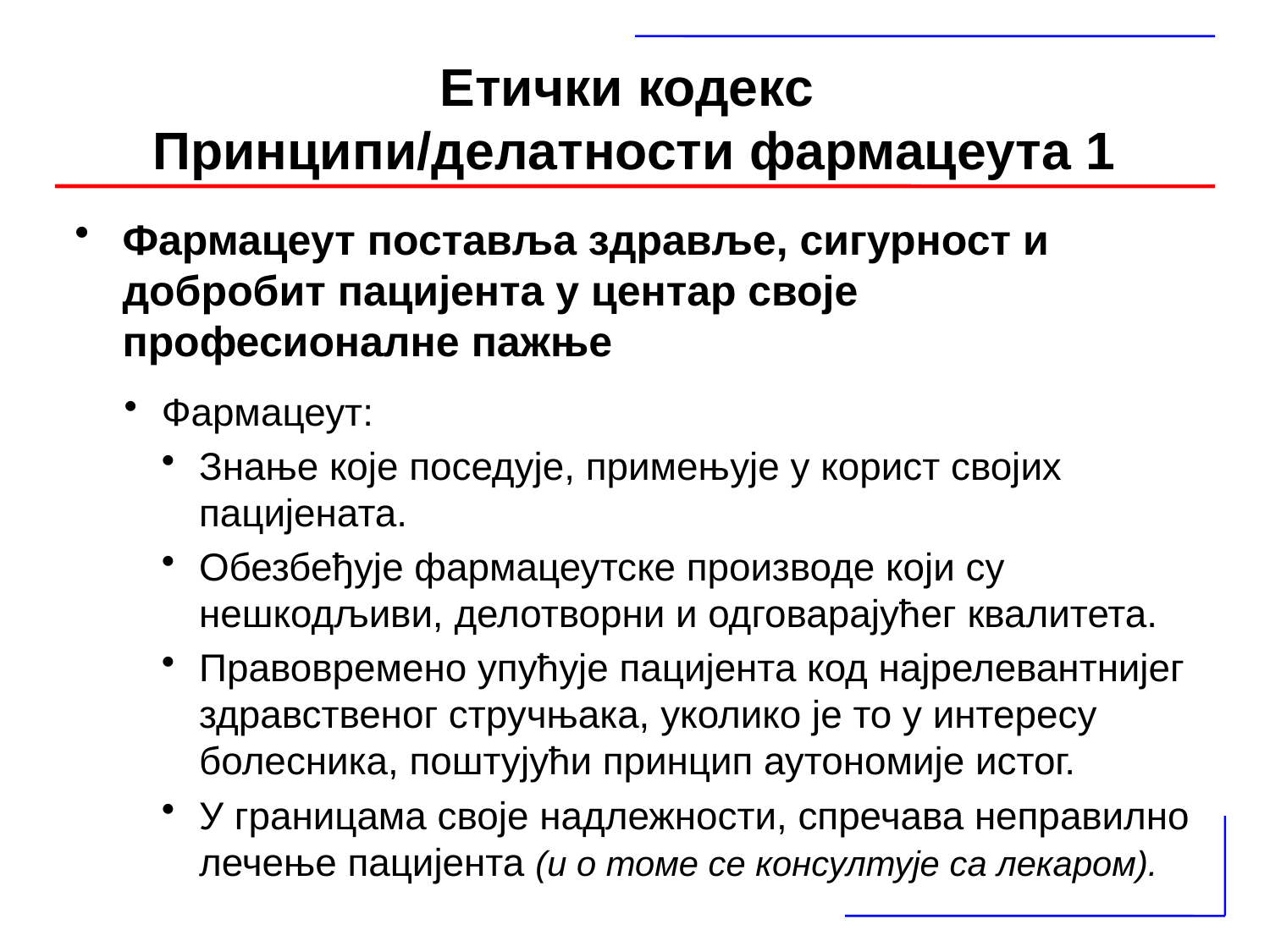

# Етички кодекс Принципи/делатности фармацеута 1
Фармацеут поставља здравље, сигурност и добробит пацијента у центар своје професионалне пажње

Фармацеут:
Знање које поседује, примењује у корист својих пацијената.
Обезбеђује фармацеутске производе који су нешкодљиви, делотворни и одговарајућег квалитета.
Правовремено упућује пацијента код најрелевантнијег здравственог стручњака, уколико је то у интересу болесника, поштујући принцип аутономије истог.
У границама своје надлежности, спречава неправилно лечење пацијента (и о томе се консултује са лекаром).